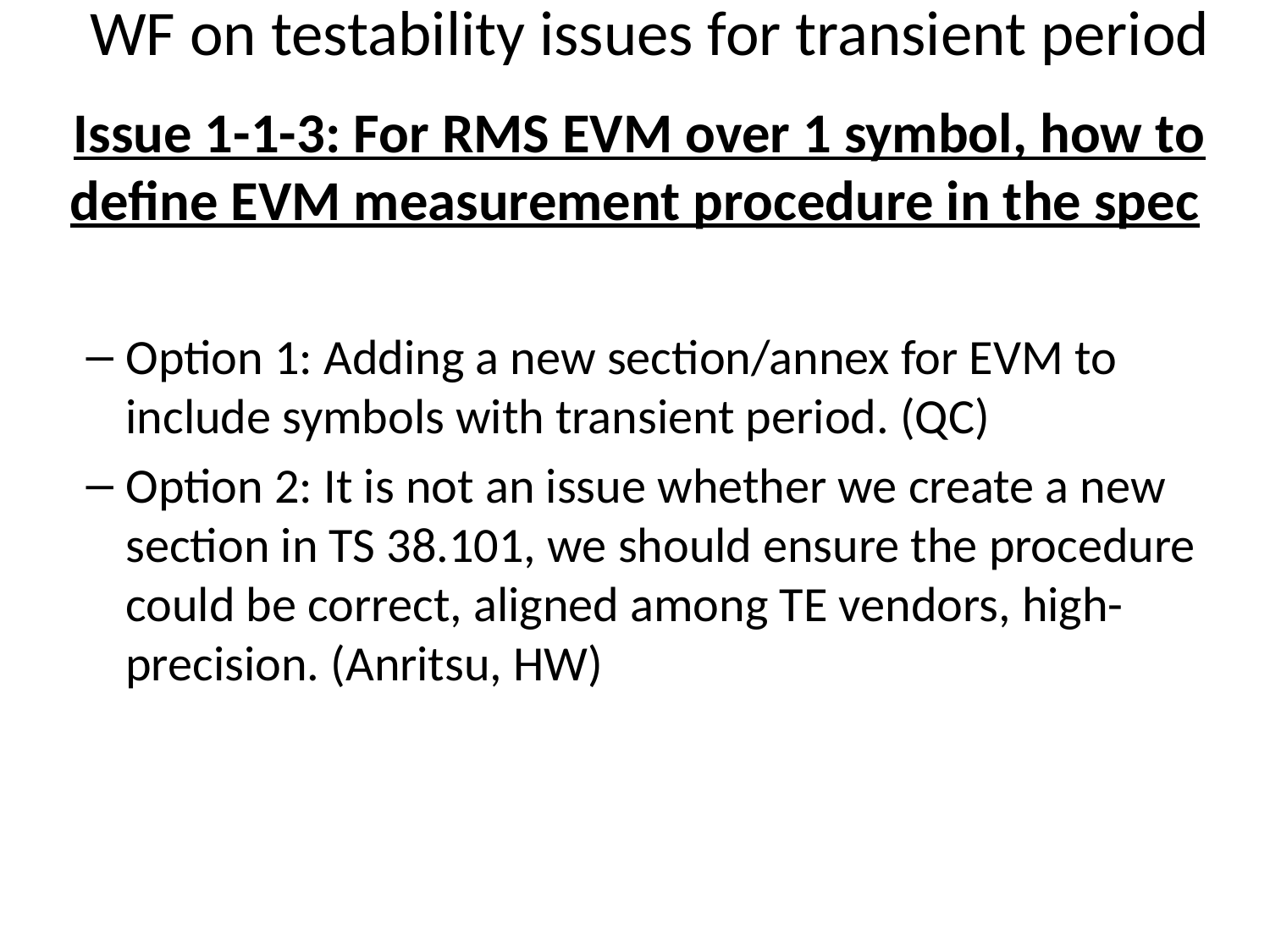

# WF on testability issues for transient period
    Issue 1-1-3: For RMS EVM over 1 symbol, how to define EVM measurement procedure in the spec

Option 1: Adding a new section/annex for EVM to include symbols with transient period. (QC)
Option 2: It is not an issue whether we create a new section in TS 38.101, we should ensure the procedure could be correct, aligned among TE vendors, high-precision. (Anritsu, HW)